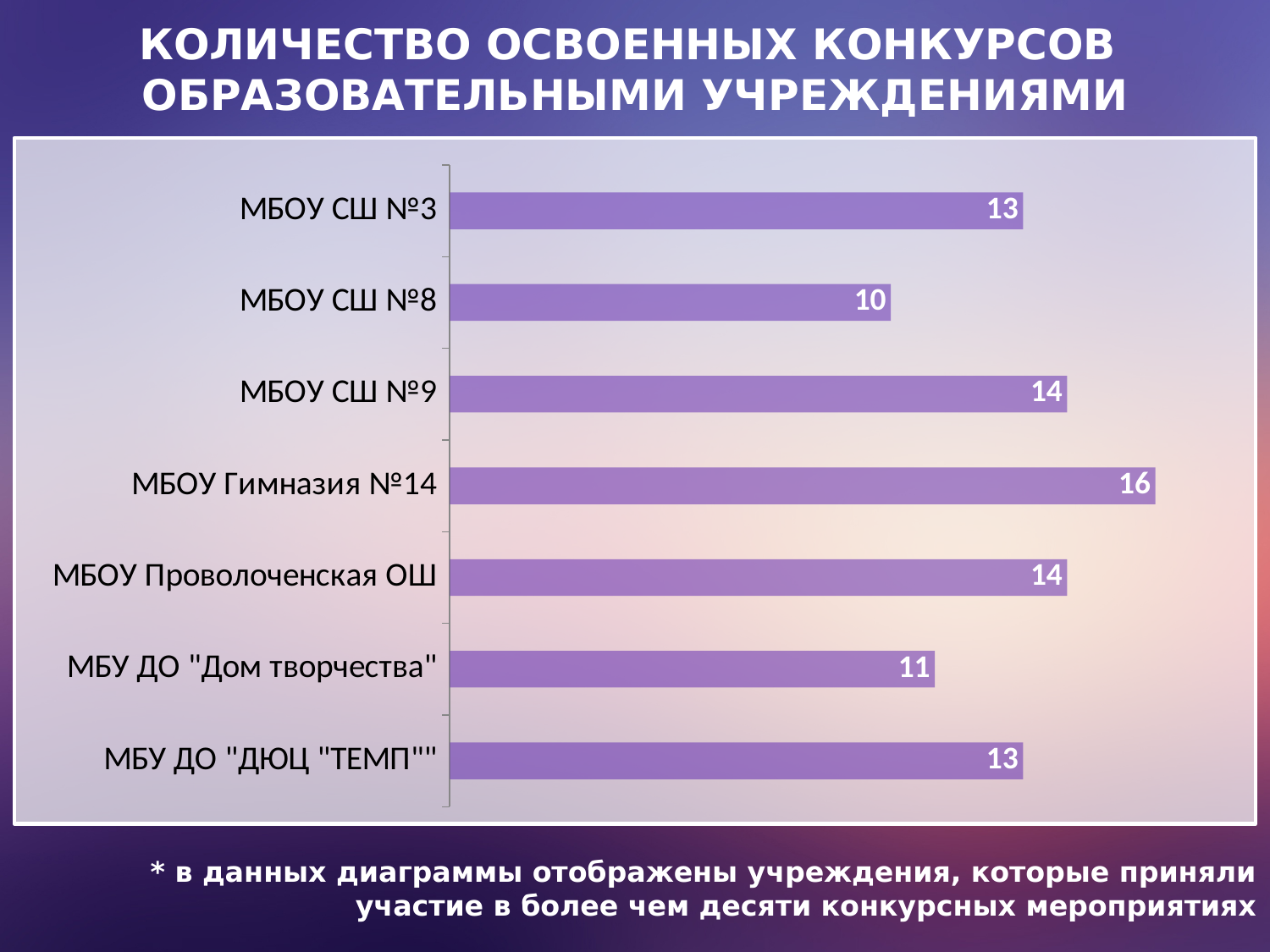

КОЛИЧЕСТВО ОСВОЕННЫХ КОНКУРСОВ
ОБРАЗОВАТЕЛЬНЫМИ УЧРЕЖДЕНИЯМИ

### Chart

| Category | Ряд 1 |
|---|---|
| МБУ ДО "ДЮЦ "ТЕМП"" | 13.0 |
| МБУ ДО "Дом творчества" | 11.0 |
| МБОУ Проволоченская ОШ | 14.0 |
| МБОУ Гимназия №14 | 16.0 |
| МБОУ СШ №9 | 14.0 |
| МБОУ СШ №8 | 10.0 |
| МБОУ СШ №3 | 13.0 |
* в данных диаграммы отображены учреждения, которые приняли участие в более чем десяти конкурсных мероприятиях